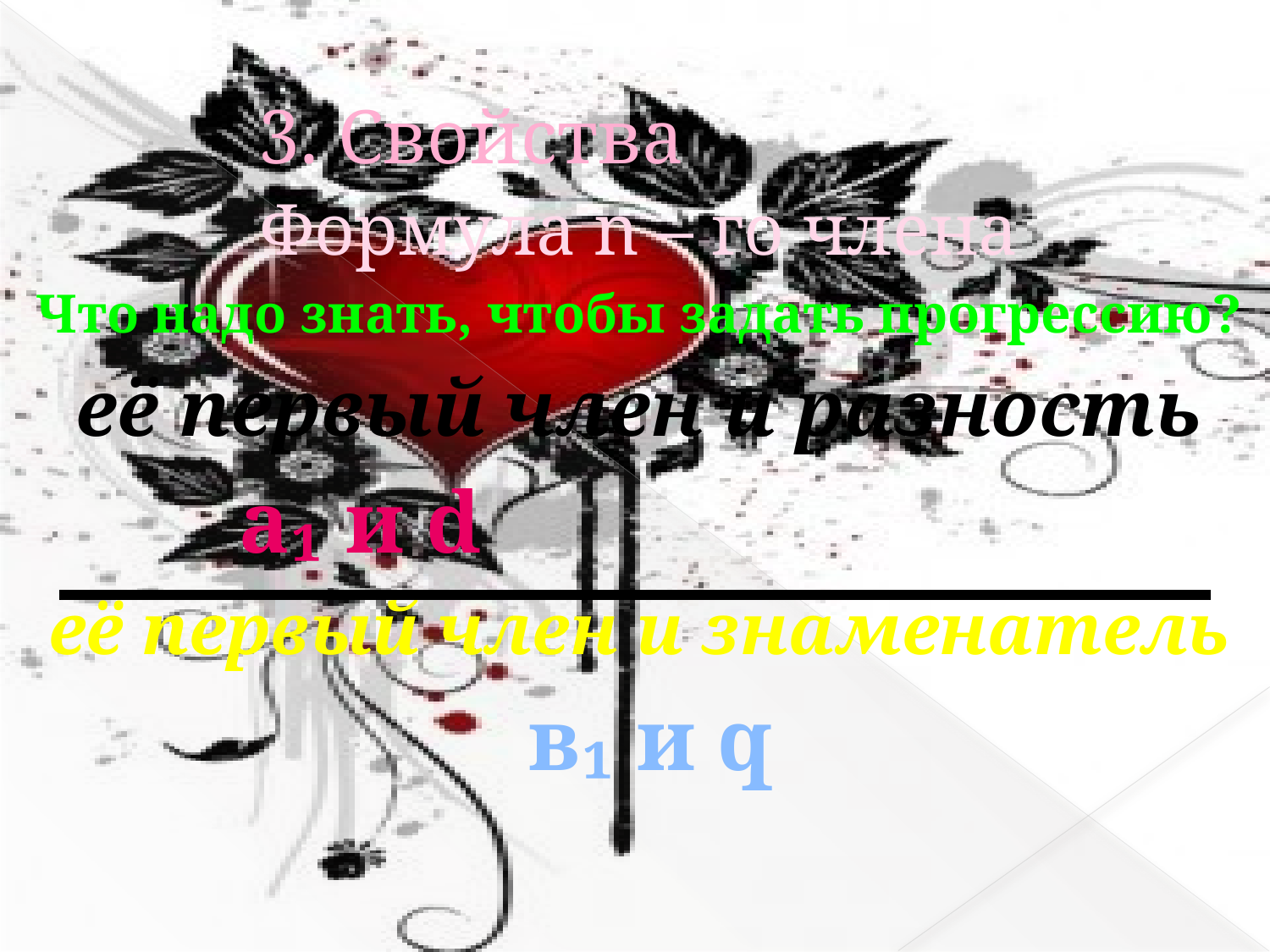

# 3. Свойства
Формула n – го члена
Что надо знать, чтобы задать прогрессию?
её первый член и разность
 а₁ и d
её первый член и знаменатель
 в₁ и q